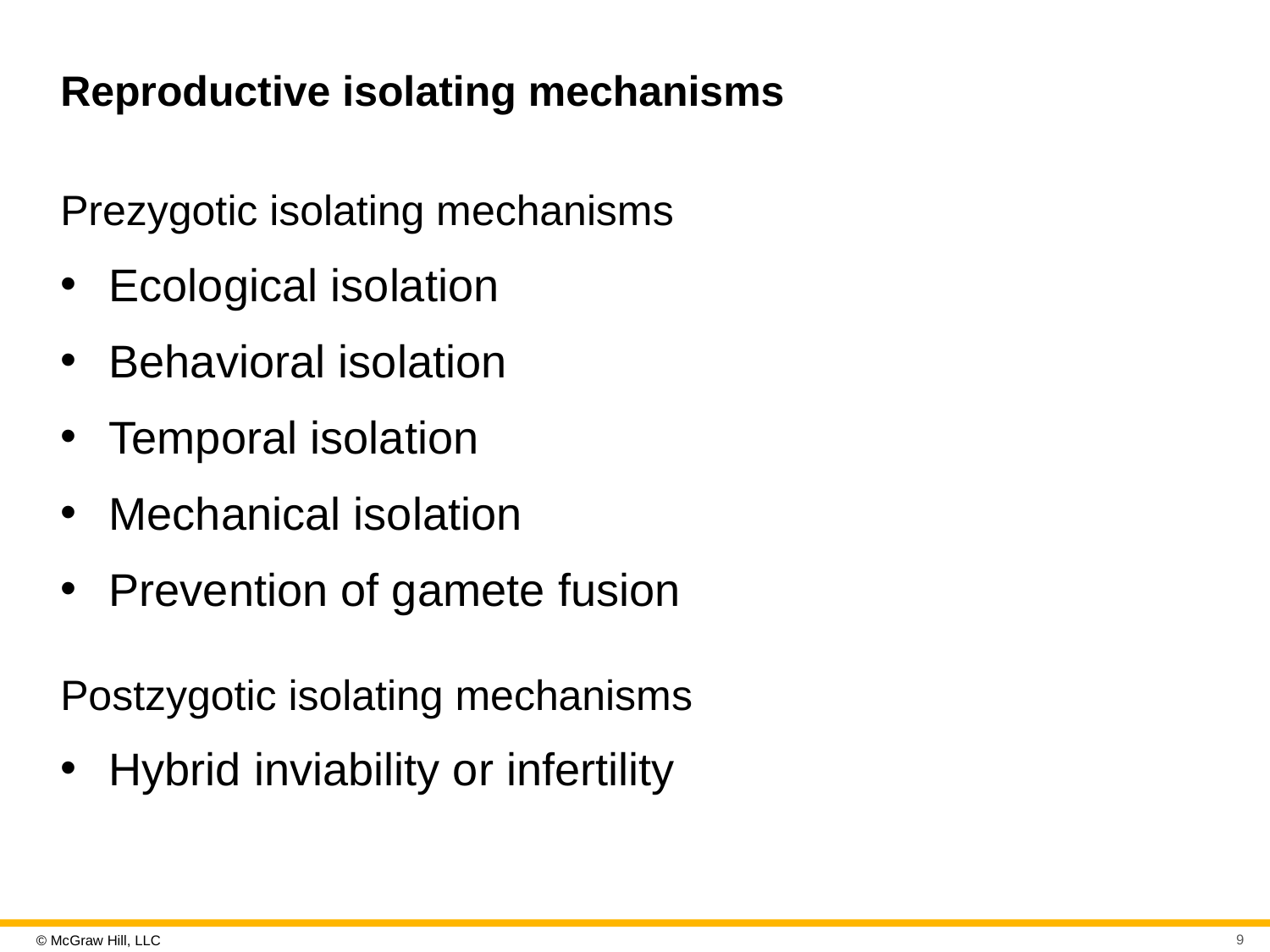

# Reproductive isolating mechanisms
Prezygotic isolating mechanisms
Ecological isolation
Behavioral isolation
Temporal isolation
Mechanical isolation
Prevention of gamete fusion
Postzygotic isolating mechanisms
Hybrid inviability or infertility
9